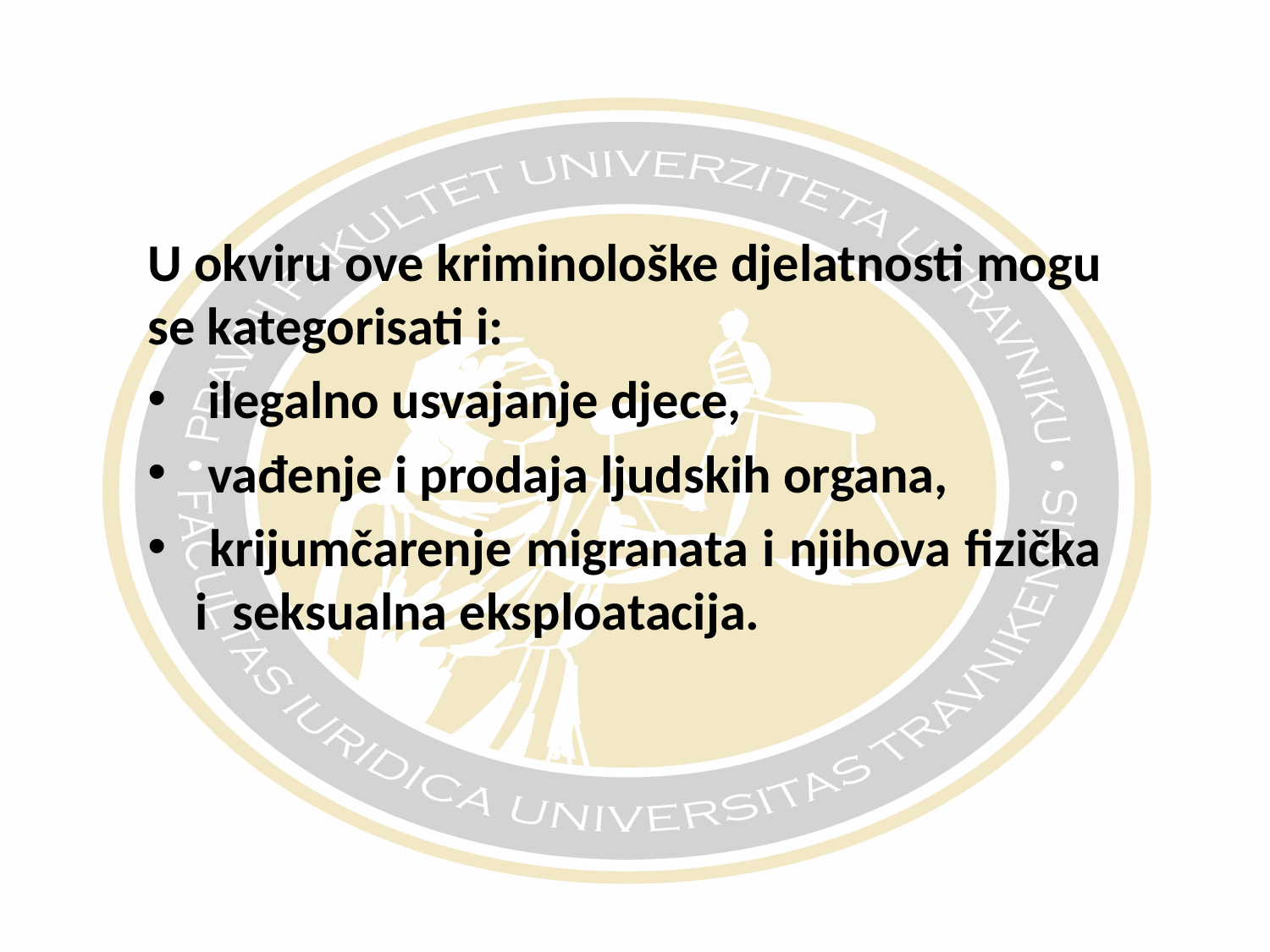

#
U okviru ove kriminološke djelatnosti mogu se kategorisati i:
 ilegalno usvajanje djece,
 vađenje i prodaja ljudskih organa,
 krijumčarenje migranata i njihova fizička i  seksualna eksploatacija.